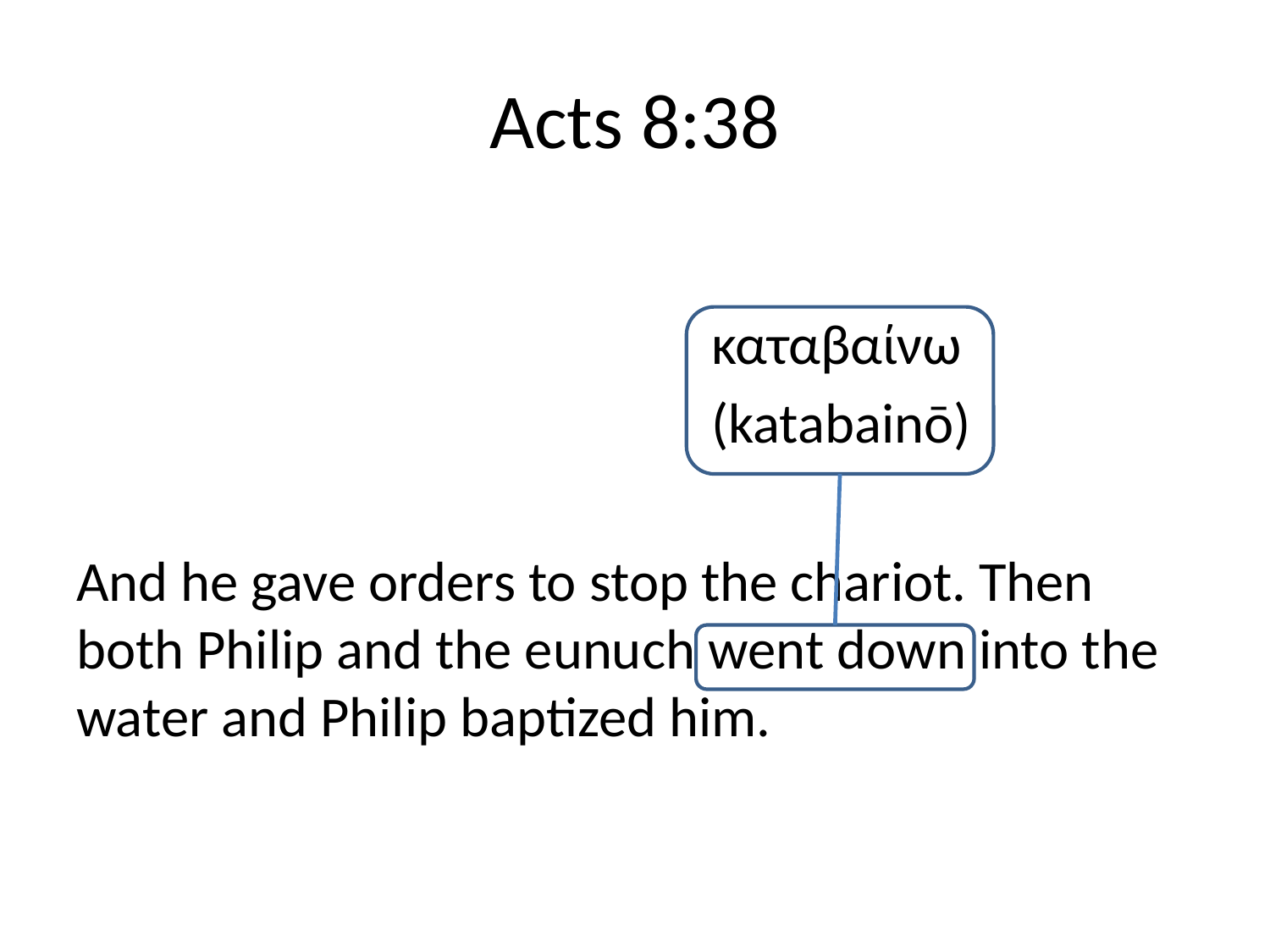

# Acts 8:38

					καταβαίνω
					(katabainō)

And he gave orders to stop the chariot. Then both Philip and the eunuch went down into the water and Philip baptized him.